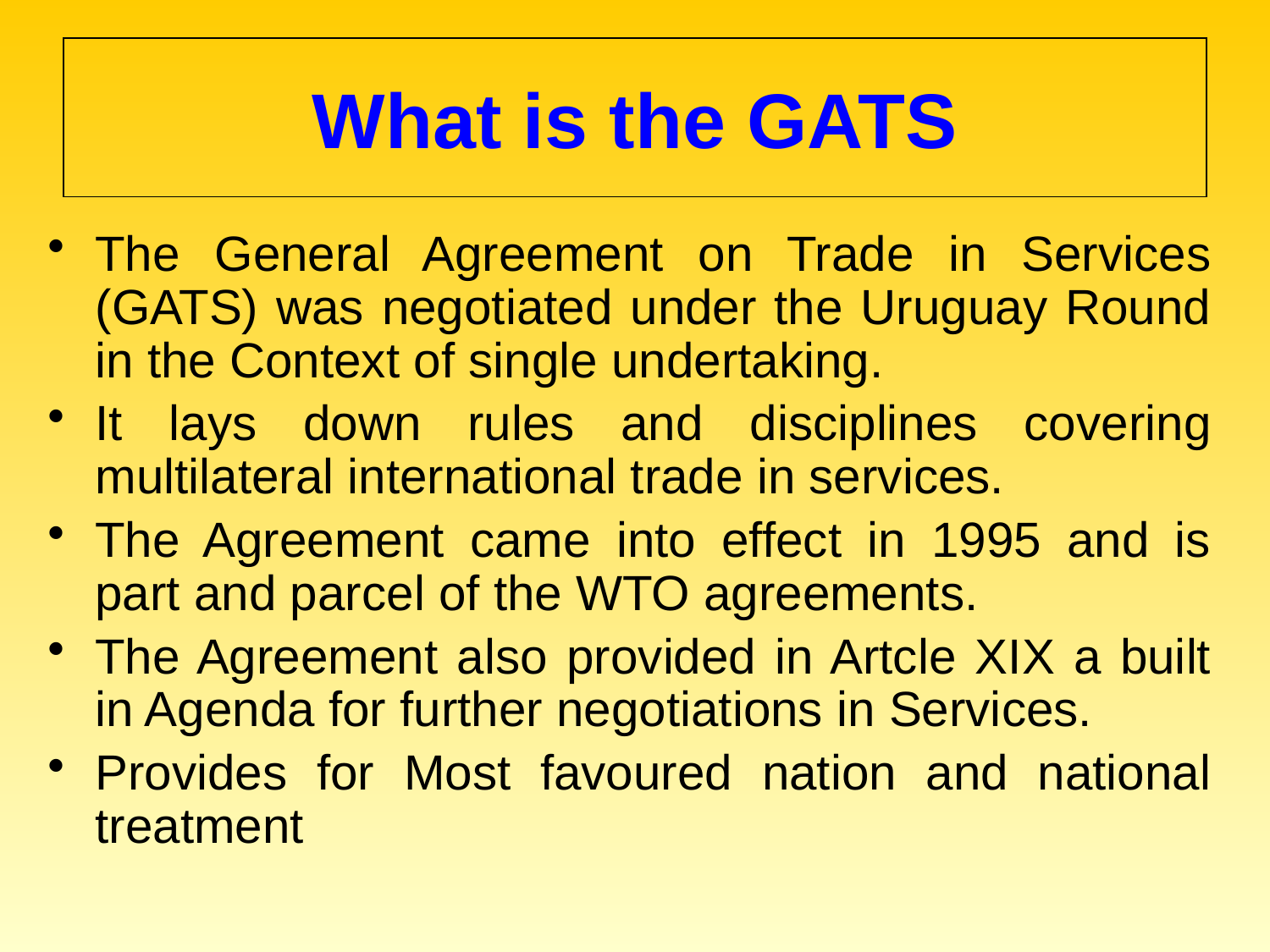

# What is the GATS
The General Agreement on Trade in Services (GATS) was negotiated under the Uruguay Round in the Context of single undertaking.
It lays down rules and disciplines covering multilateral international trade in services.
The Agreement came into effect in 1995 and is part and parcel of the WTO agreements.
The Agreement also provided in Artcle XIX a built in Agenda for further negotiations in Services.
Provides for Most favoured nation and national treatment